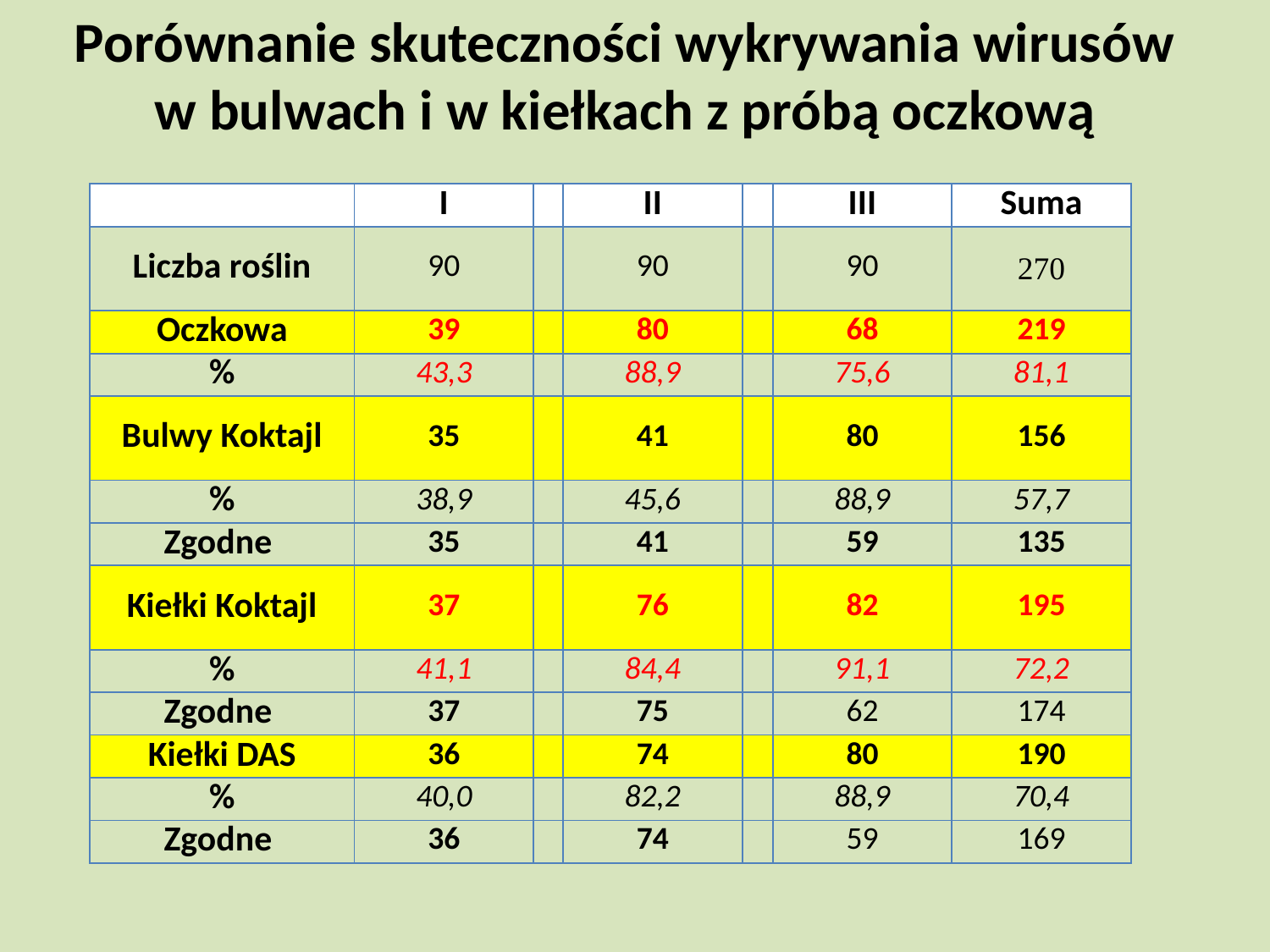

Porównanie skuteczności wykrywania wirusów w bulwach i w kiełkach z próbą oczkową
|  | I |  | II |  | III | Suma |
| --- | --- | --- | --- | --- | --- | --- |
| Liczba roślin | 90 |  | 90 |  | 90 | 270 |
| Oczkowa | 39 |  | 80 |  | 68 | 219 |
| % | 43,3 |  | 88,9 |  | 75,6 | 81,1 |
| Bulwy Koktajl | 35 |  | 41 |  | 80 | 156 |
| % | 38,9 |  | 45,6 |  | 88,9 | 57,7 |
| Zgodne | 35 |  | 41 |  | 59 | 135 |
| Kiełki Koktajl | 37 |  | 76 |  | 82 | 195 |
| % | 41,1 |  | 84,4 |  | 91,1 | 72,2 |
| Zgodne | 37 |  | 75 |  | 62 | 174 |
| Kiełki DAS | 36 |  | 74 |  | 80 | 190 |
| % | 40,0 |  | 82,2 |  | 88,9 | 70,4 |
| Zgodne | 36 |  | 74 |  | 59 | 169 |